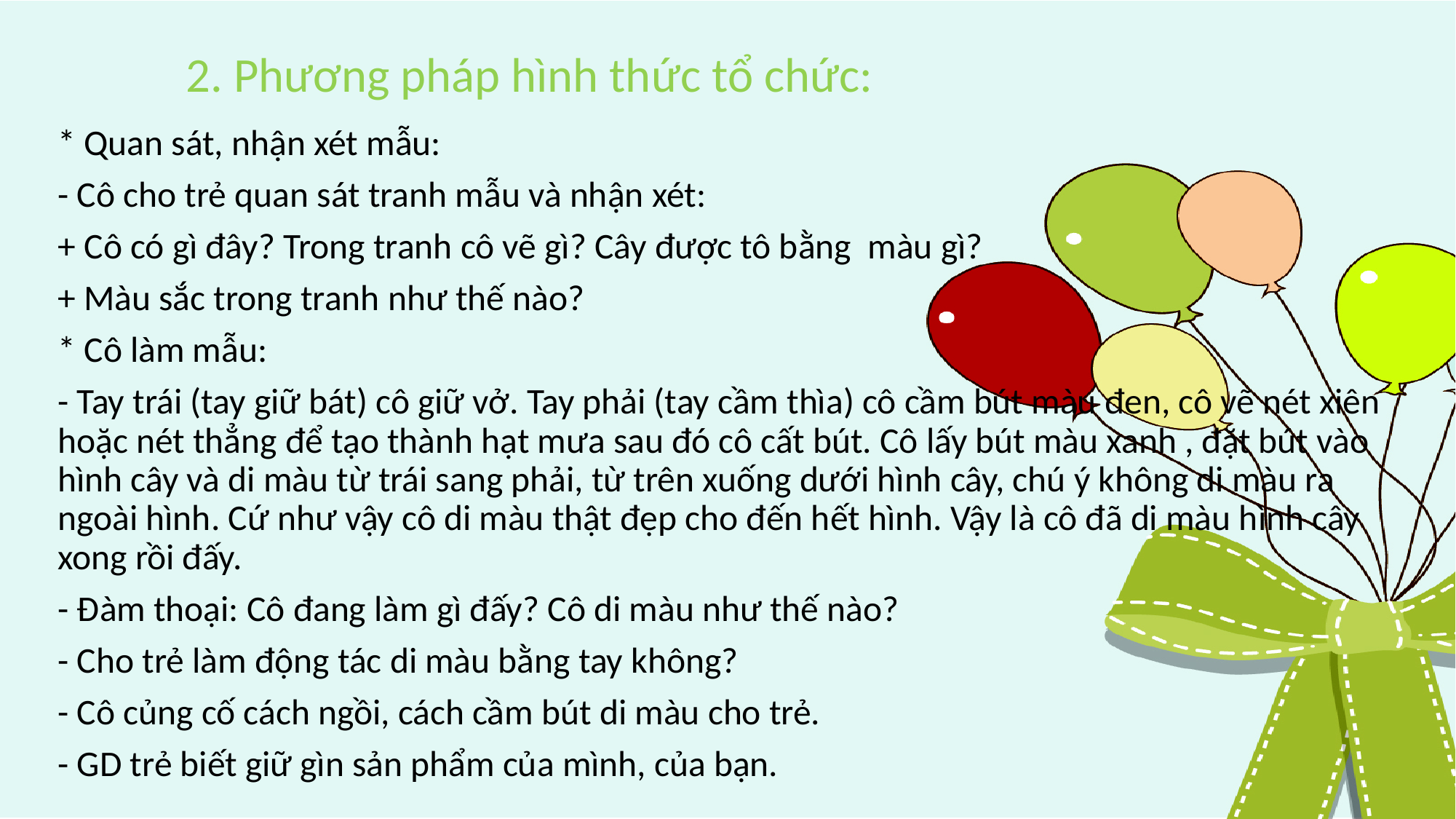

# 2. Phương pháp hình thức tổ chức:
* Quan sát, nhận xét mẫu:
- Cô cho trẻ quan sát tranh mẫu và nhận xét:
+ Cô có gì đây? Trong tranh cô vẽ gì? Cây được tô bằng  màu gì?
+ Màu sắc trong tranh như thế nào?
* Cô làm mẫu:
- Tay trái (tay giữ bát) cô giữ vở. Tay phải (tay cầm thìa) cô cầm bút màu đen, cô vẽ nét xiên hoặc nét thẳng để tạo thành hạt mưa sau đó cô cất bút. Cô lấy bút màu xanh , đặt bút vào hình cây và di màu từ trái sang phải, từ trên xuống dưới hình cây, chú ý không di màu ra ngoài hình. Cứ như vậy cô di màu thật đẹp cho đến hết hình. Vậy là cô đã di màu hình cây xong rồi đấy.
- Đàm thoại: Cô đang làm gì đấy? Cô di màu như thế nào?
- Cho trẻ làm động tác di màu bằng tay không?
- Cô củng cố cách ngồi, cách cầm bút di màu cho trẻ.
- GD trẻ biết giữ gìn sản phẩm của mình, của bạn.